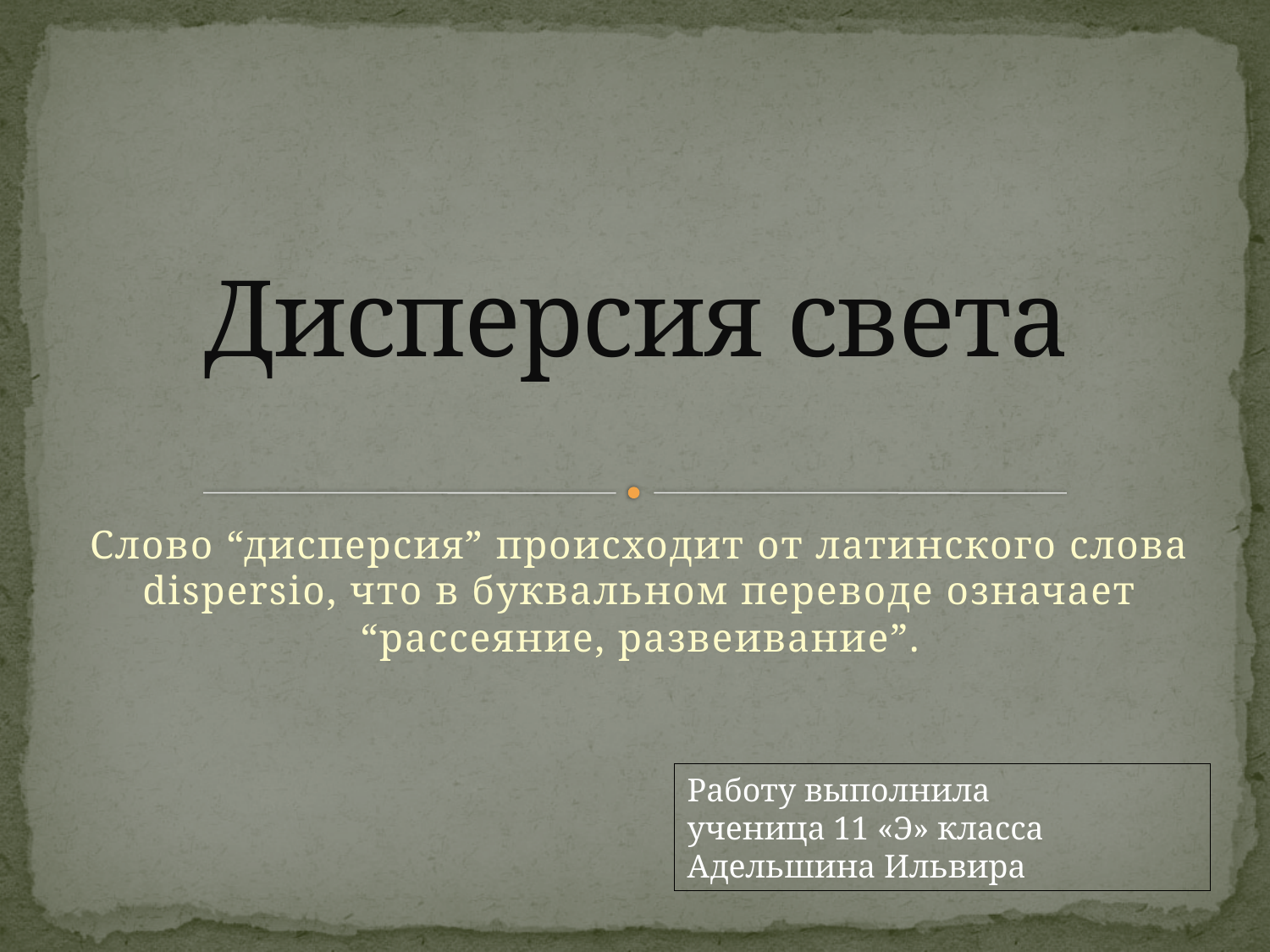

# Дисперсия света
Слово “дисперсия” происходит от латинского слова dispersio, что в буквальном переводе означает “рассеяние, развеивание”.
Работу выполнила
ученица 11 «Э» класса
Адельшина Ильвира